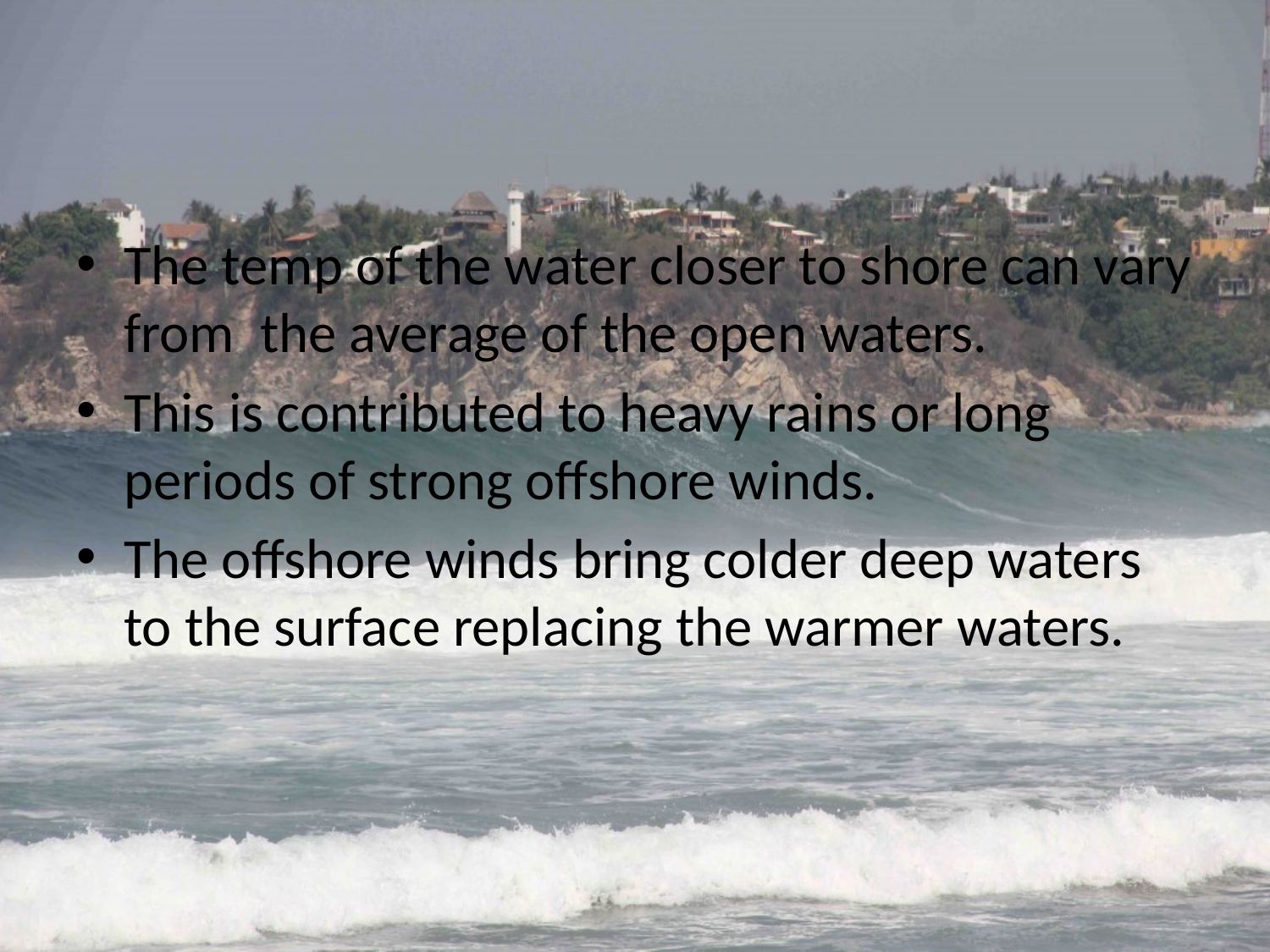

The temp of the water closer to shore can vary from  the average of the open waters.
This is contributed to heavy rains or long periods of strong offshore winds.
The offshore winds bring colder deep waters to the surface replacing the warmer waters.